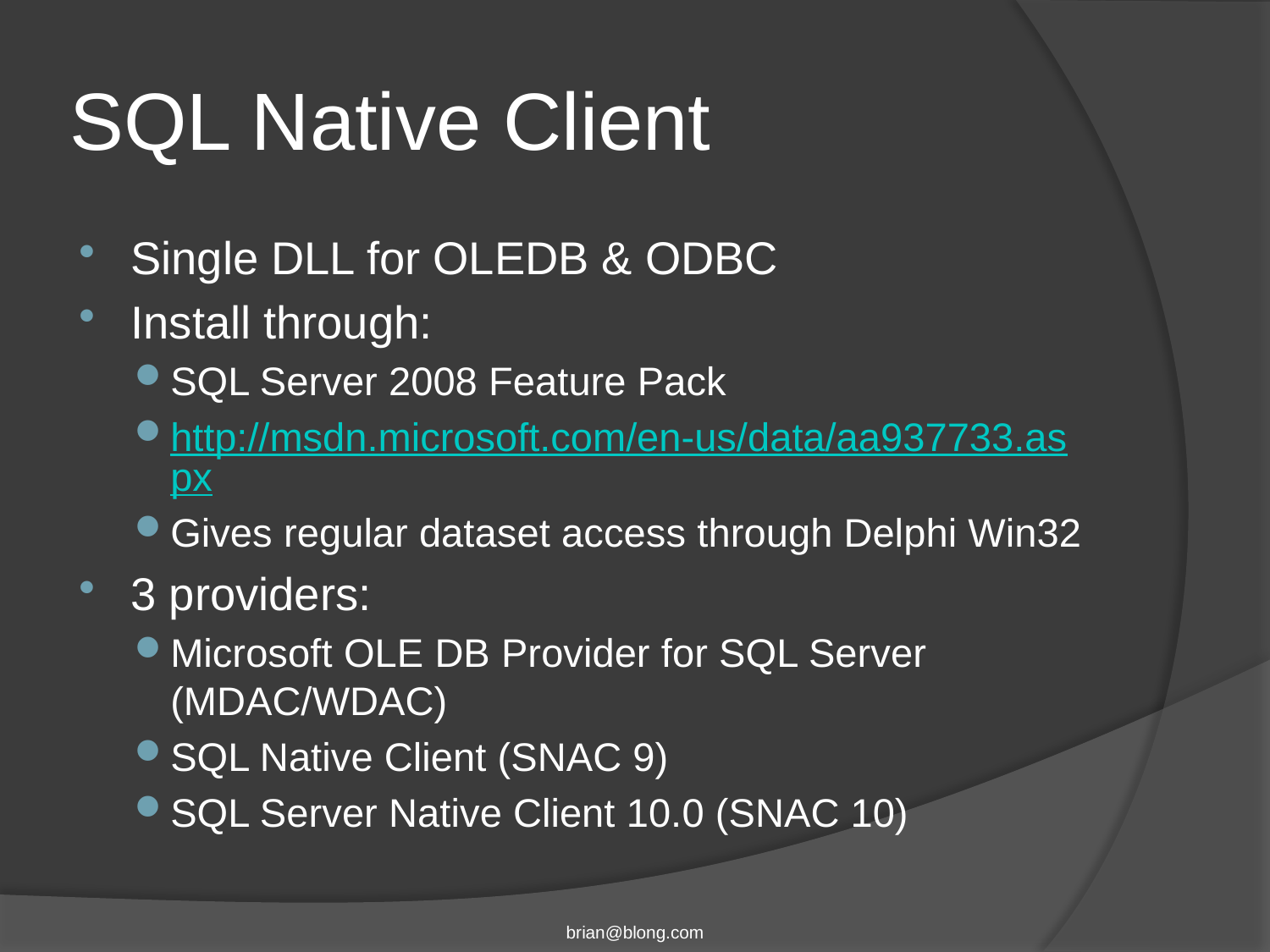

# SQL Native Client
Single DLL for OLEDB & ODBC
Install through:
SQL Server 2008 Feature Pack
http://msdn.microsoft.com/en-us/data/aa937733.aspx
Gives regular dataset access through Delphi Win32
3 providers:
Microsoft OLE DB Provider for SQL Server (MDAC/WDAC)
SQL Native Client (SNAC 9)
SQL Server Native Client 10.0 (SNAC 10)
brian@blong.com